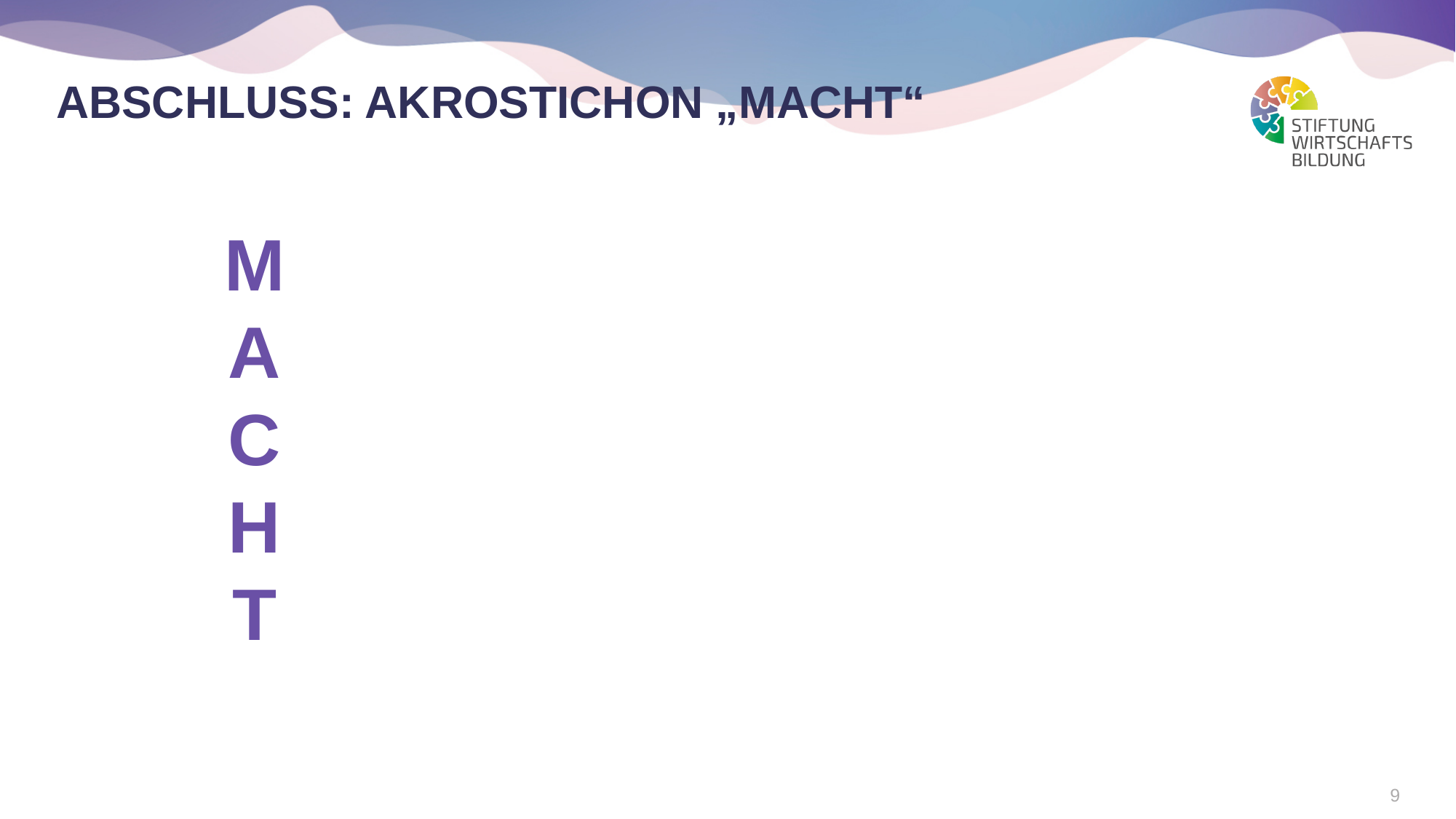

# Abschluss: akrostichon „macht“
M
A
C
H
T
9